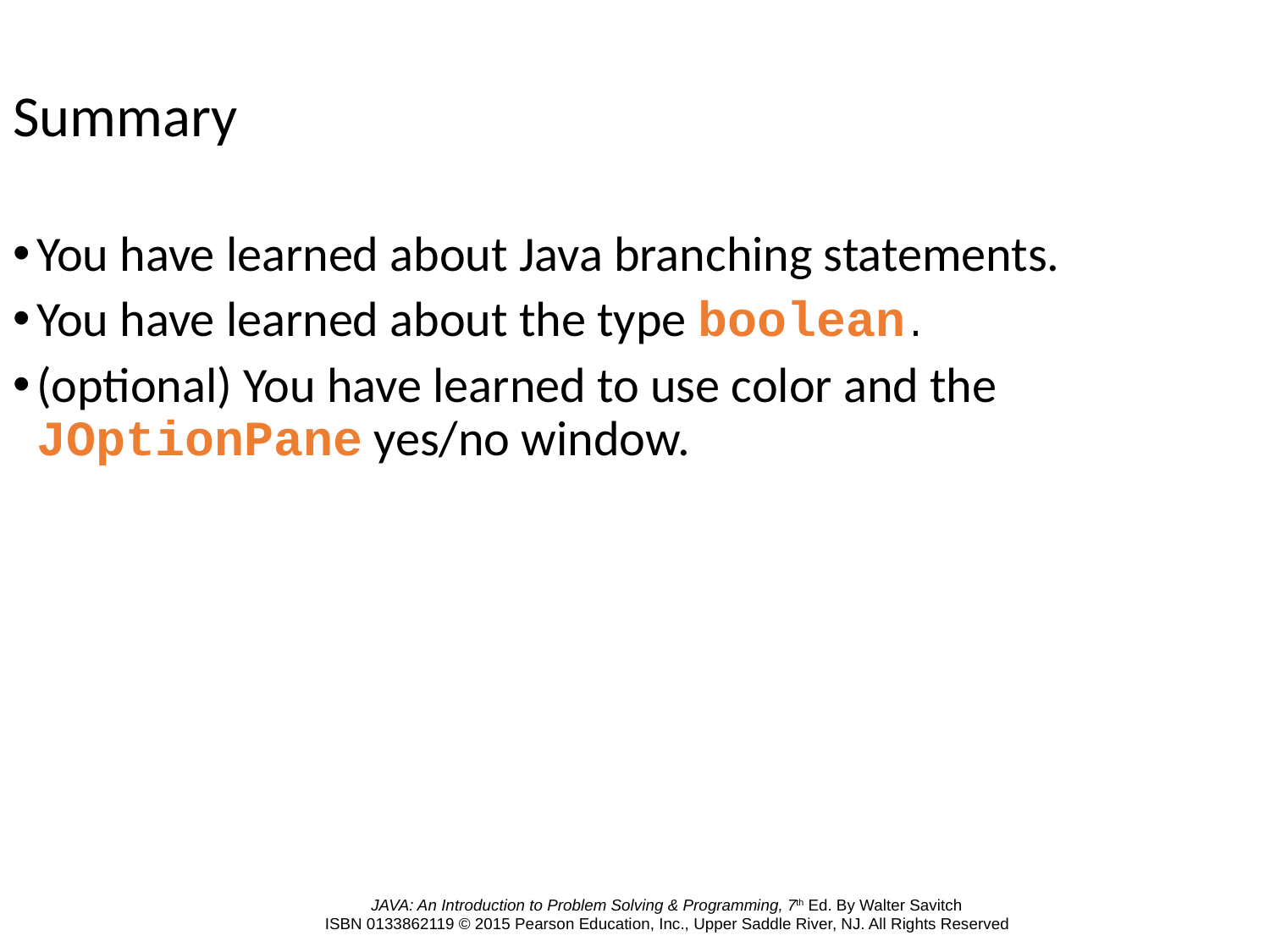

Summary
You have learned about Java branching statements.
You have learned about the type boolean.
(optional) You have learned to use color and the JOptionPane yes/no window.